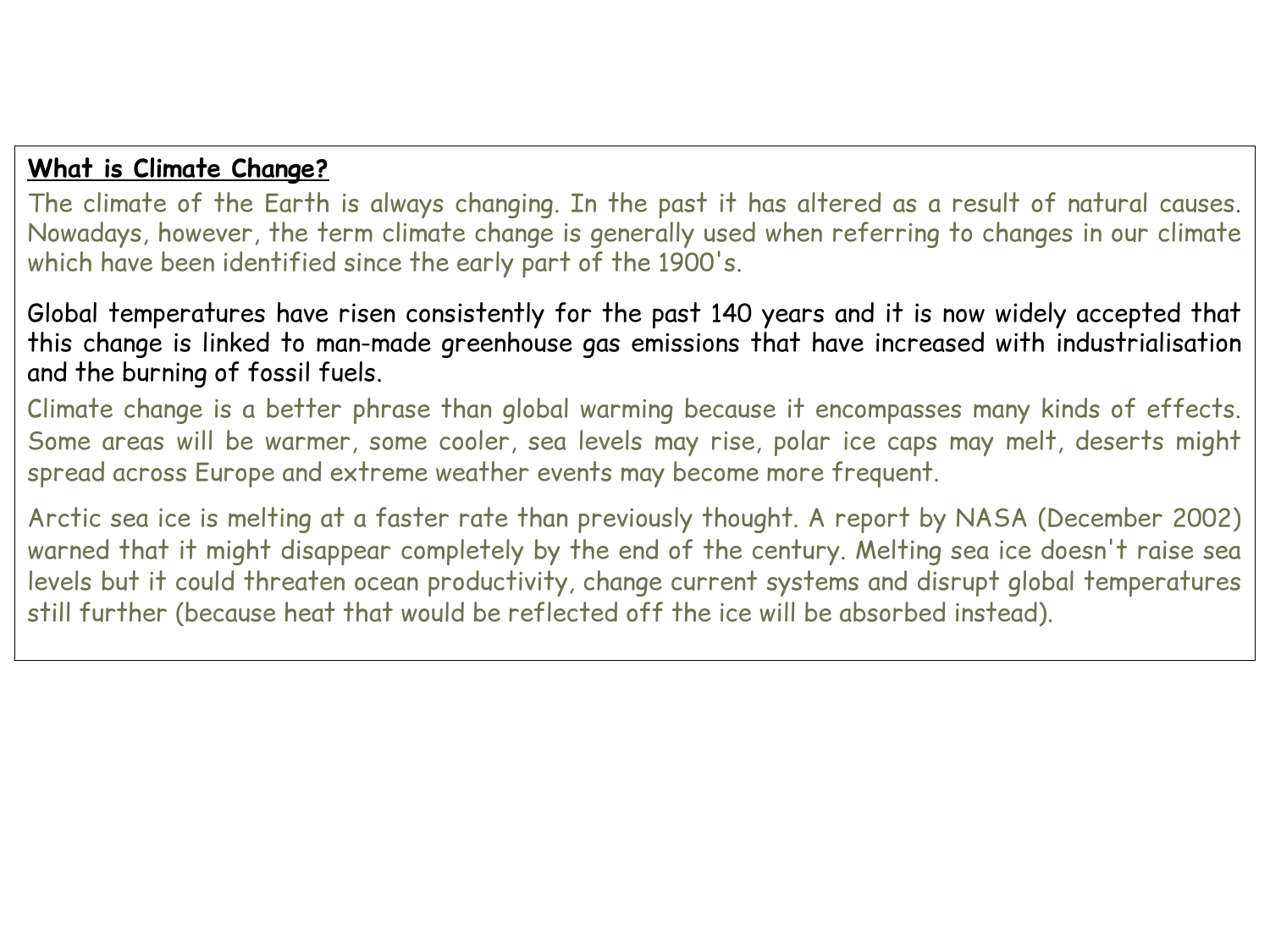

What is Climate Change?
The climate of the Earth is always changing. In the past it has altered as a result of natural causes. Nowadays, however, the term climate change is generally used when referring to changes in our climate which have been identified since the early part of the 1900's.
Global temperatures have risen consistently for the past 140 years and it is now widely accepted that this change is linked to man-made greenhouse gas emissions that have increased with industrialisation and the burning of fossil fuels.
Climate change is a better phrase than global warming because it encompasses many kinds of effects. Some areas will be warmer, some cooler, sea levels may rise, polar ice caps may melt, deserts might spread across Europe and extreme weather events may become more frequent.
Arctic sea ice is melting at a faster rate than previously thought. A report by NASA (December 2002) warned that it might disappear completely by the end of the century. Melting sea ice doesn't raise sea levels but it could threaten ocean productivity, change current systems and disrupt global temperatures still further (because heat that would be reflected off the ice will be absorbed instead).